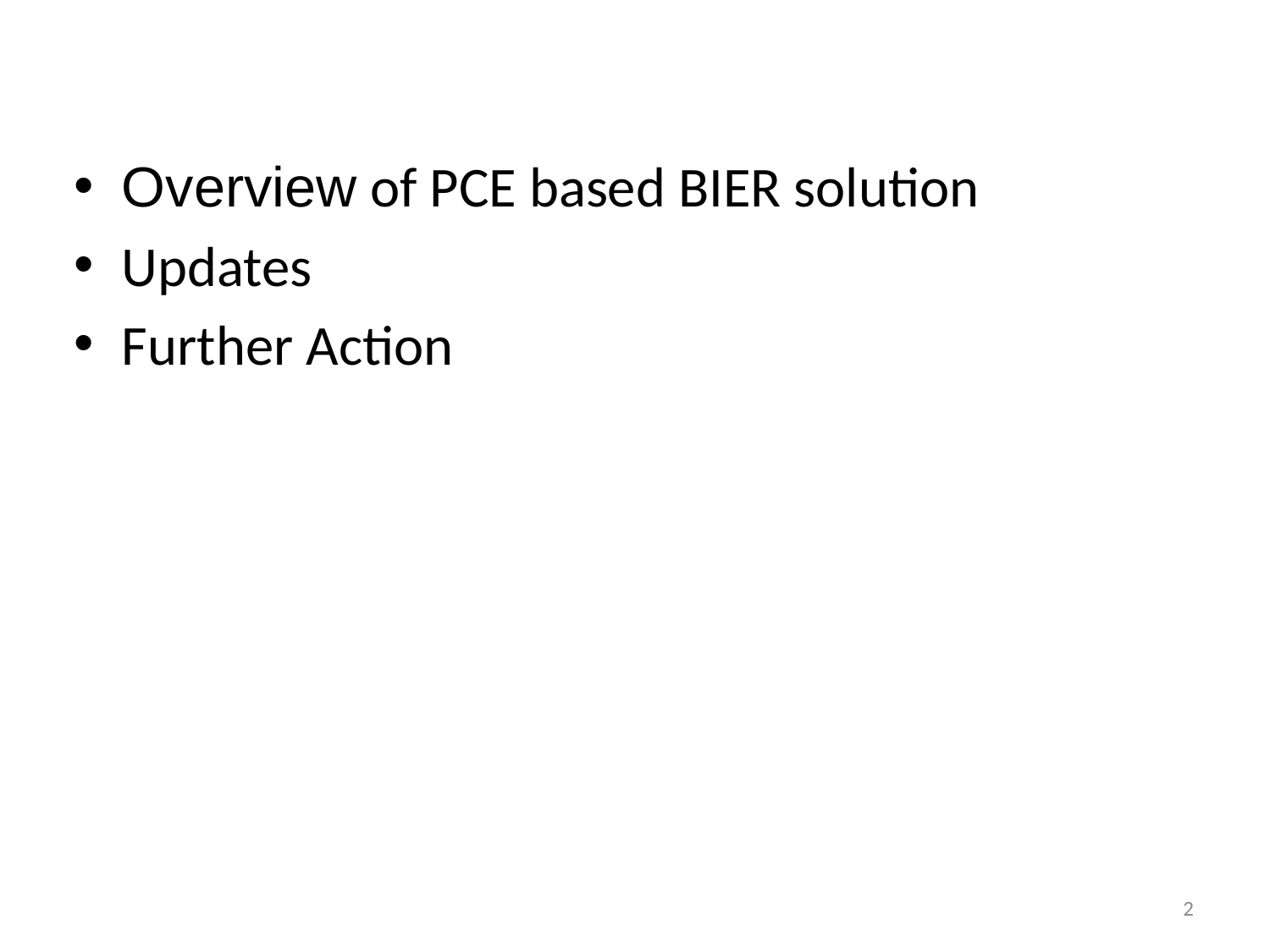

Overview of PCE based BIER solution
Updates
Further Action
2